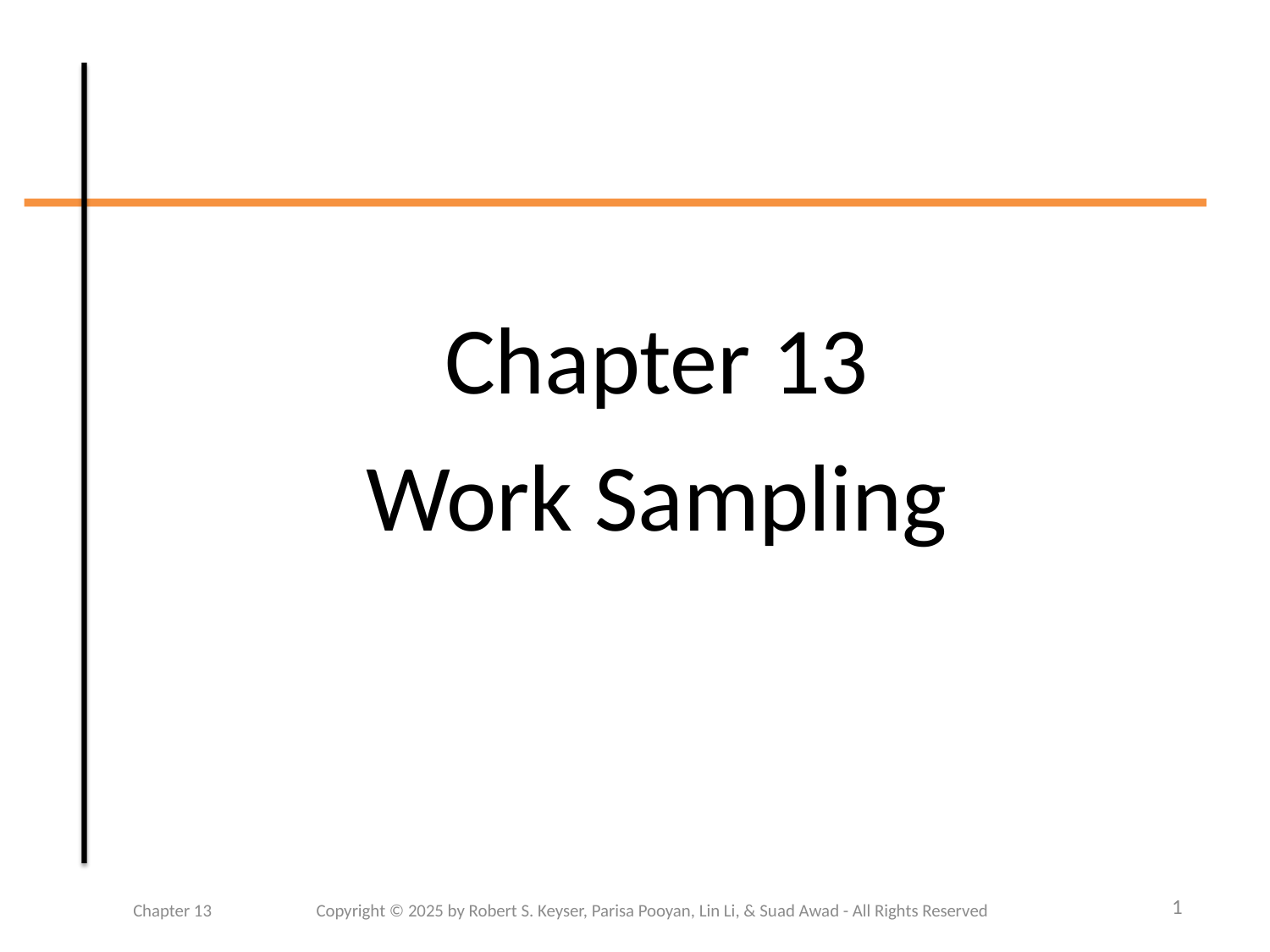

Chapter 13
Work Sampling
1
Chapter 13	              Copyright © 2025 by Robert S. Keyser, Parisa Pooyan, Lin Li, & Suad Awad - All Rights Reserved